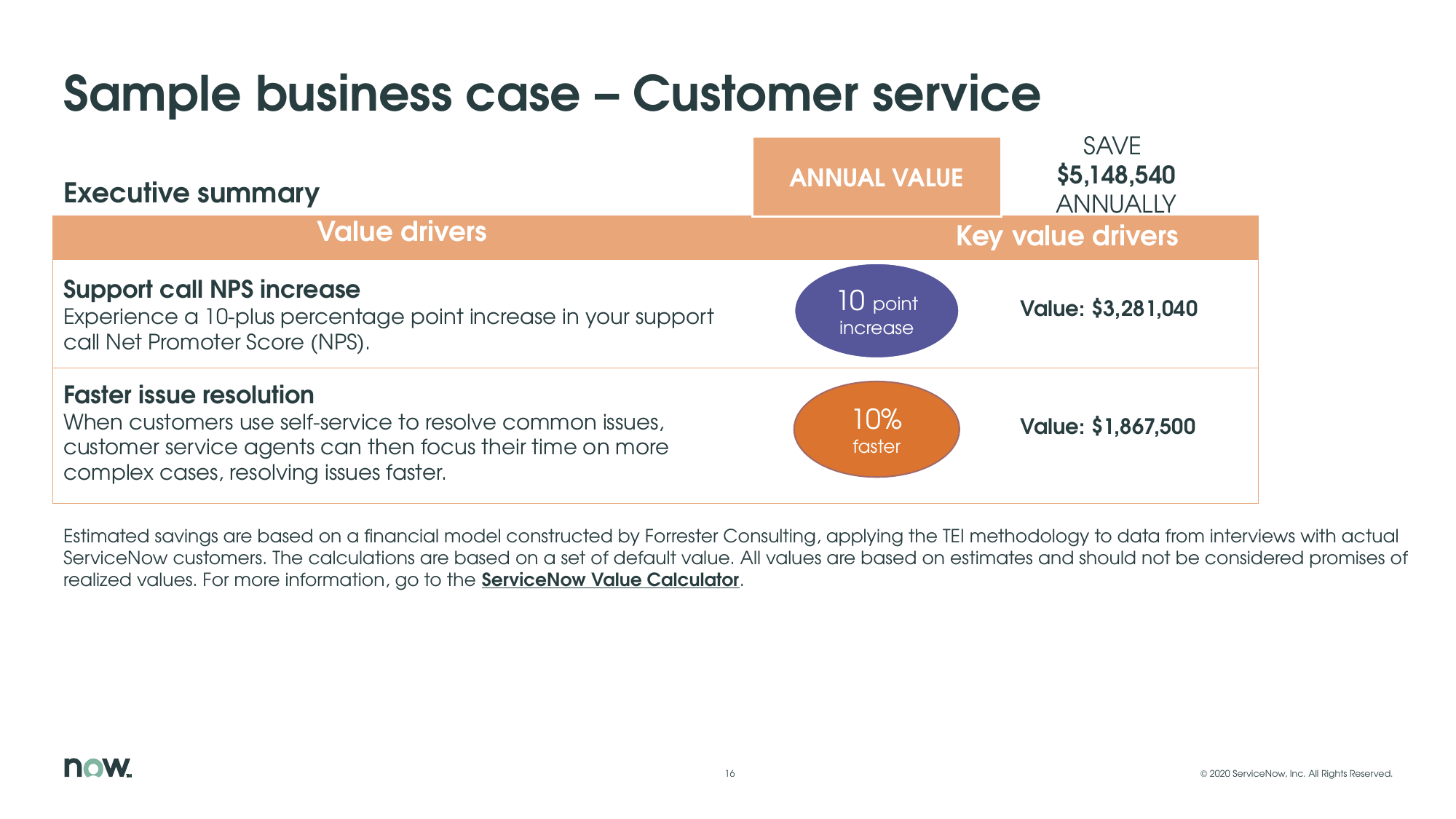

# Sample business case – Customer service
SAVE
$5,148,540 ANNUALLY

ANNUAL VALUE

Executive summary

Support call NPS increase
Experience a 10-plus percentage point increase in your support call Net Promoter Score (NPS).

Faster issue resolution
When customers use self-service to resolve common issues, customer service agents can then focus their time on more complex cases, resolving issues faster.

Key value drivers
| Value drivers |  |
| --- | --- |
|  |  |
|  |  |
10 point increase
Value: $3,281,040
10% faster
Value: $1,867,500
Estimated savings are based on a financial model constructed by Forrester Consulting, applying the TEI methodology to data from interviews with actual ServiceNow customers. The calculations are based on a set of default value. All values are based on estimates and should not be considered promises of realized values. For more information, go to the ServiceNow Value Calculator.